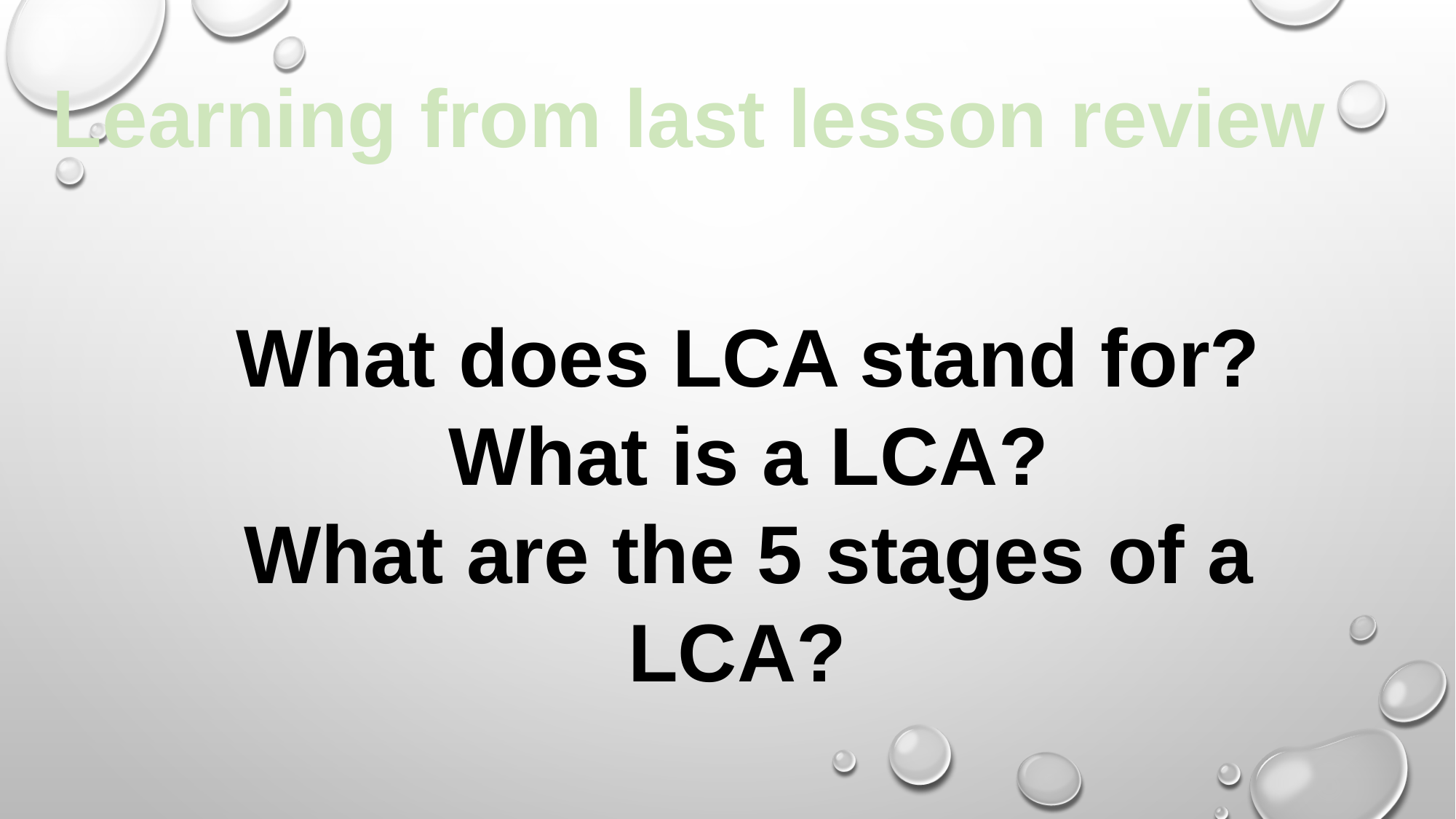

Learning from last lesson review
What does LCA stand for?
What is a LCA?
What are the 5 stages of a LCA?